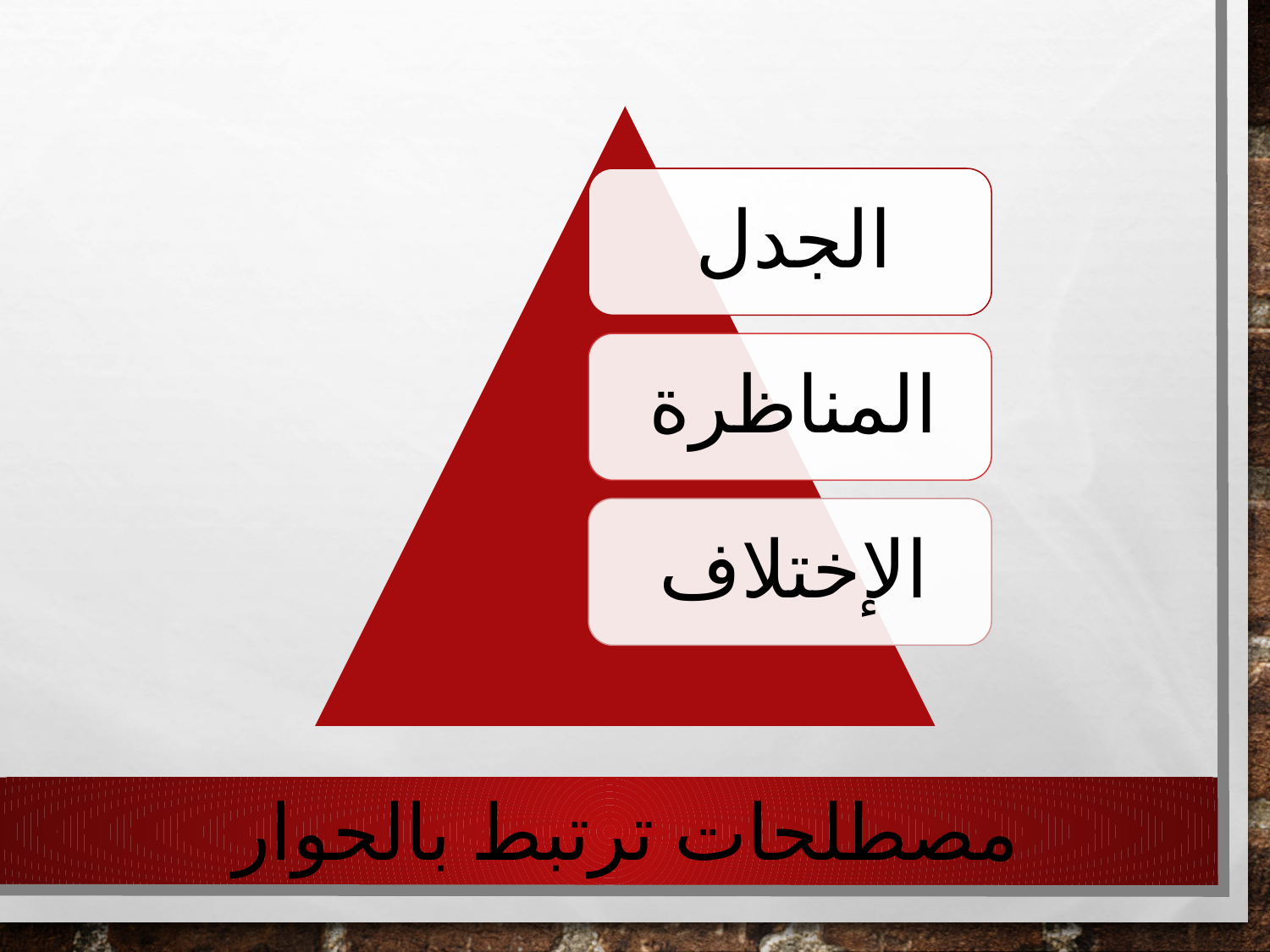

الجدل
المناظرة
الإختلاف
# مصطلحات ترتبط بالحوار